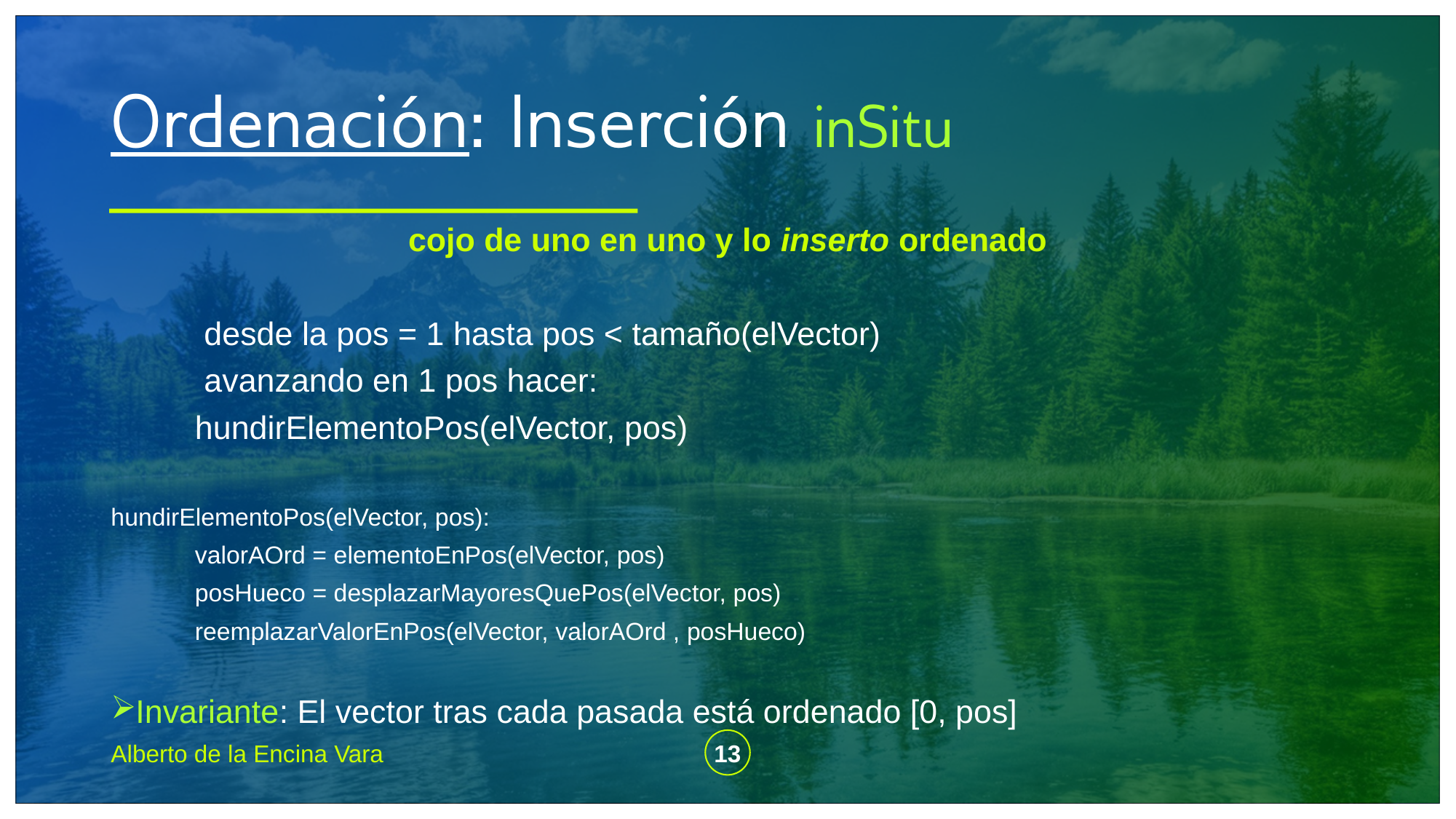

# Ordenación: Inserción inSitu
cojo de uno en uno y lo inserto ordenado

	 desde la pos = 1 hasta pos < tamaño(elVector)
		 avanzando en 1 pos hacer:
		hundirElementoPos(elVector, pos)

hundirElementoPos(elVector, pos):
	valorAOrd = elementoEnPos(elVector, pos)
	posHueco = desplazarMayoresQuePos(elVector, pos)
	reemplazarValorEnPos(elVector, valorAOrd , posHueco)

Invariante: El vector tras cada pasada está ordenado [0, pos]
Alberto de la Encina Vara
13